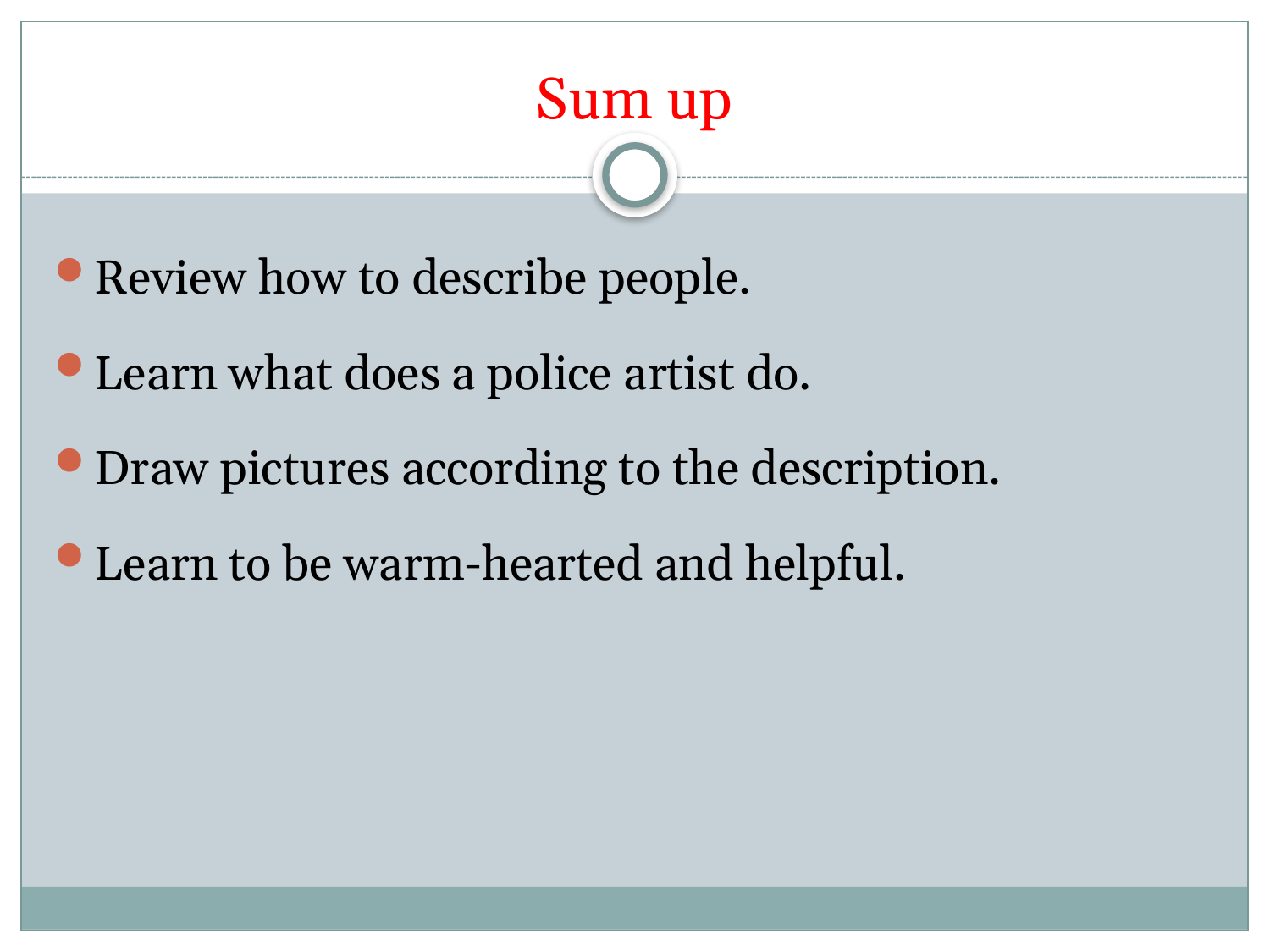

# Sum up
Review how to describe people.
Learn what does a police artist do.
Draw pictures according to the description.
Learn to be warm-hearted and helpful.